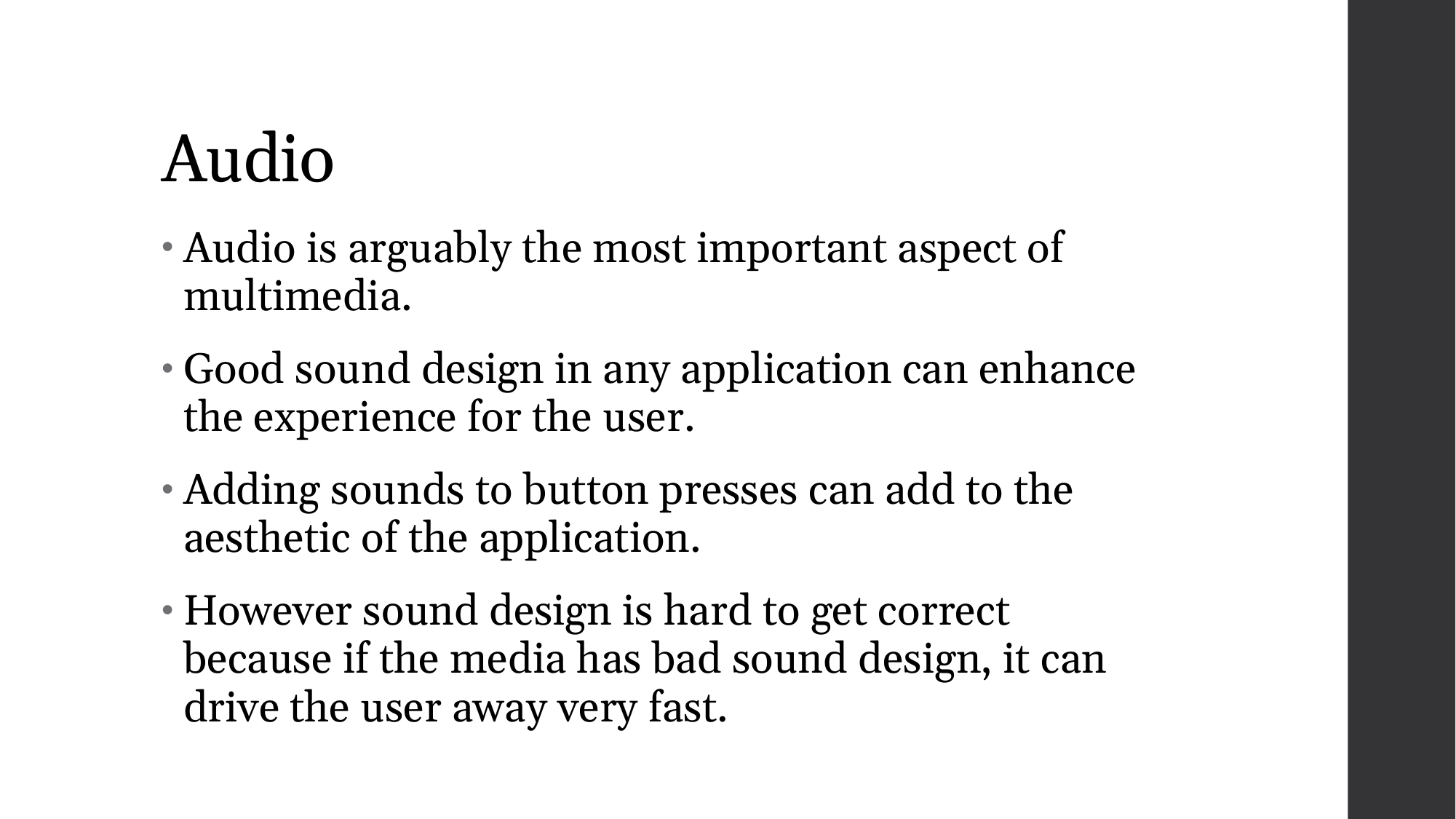

# Audio
Audio is arguably the most important aspect of multimedia.
Good sound design in any application can enhance the experience for the user.
Adding sounds to button presses can add to the aesthetic of the application.
However sound design is hard to get correct because if the media has bad sound design, it can drive the user away very fast.